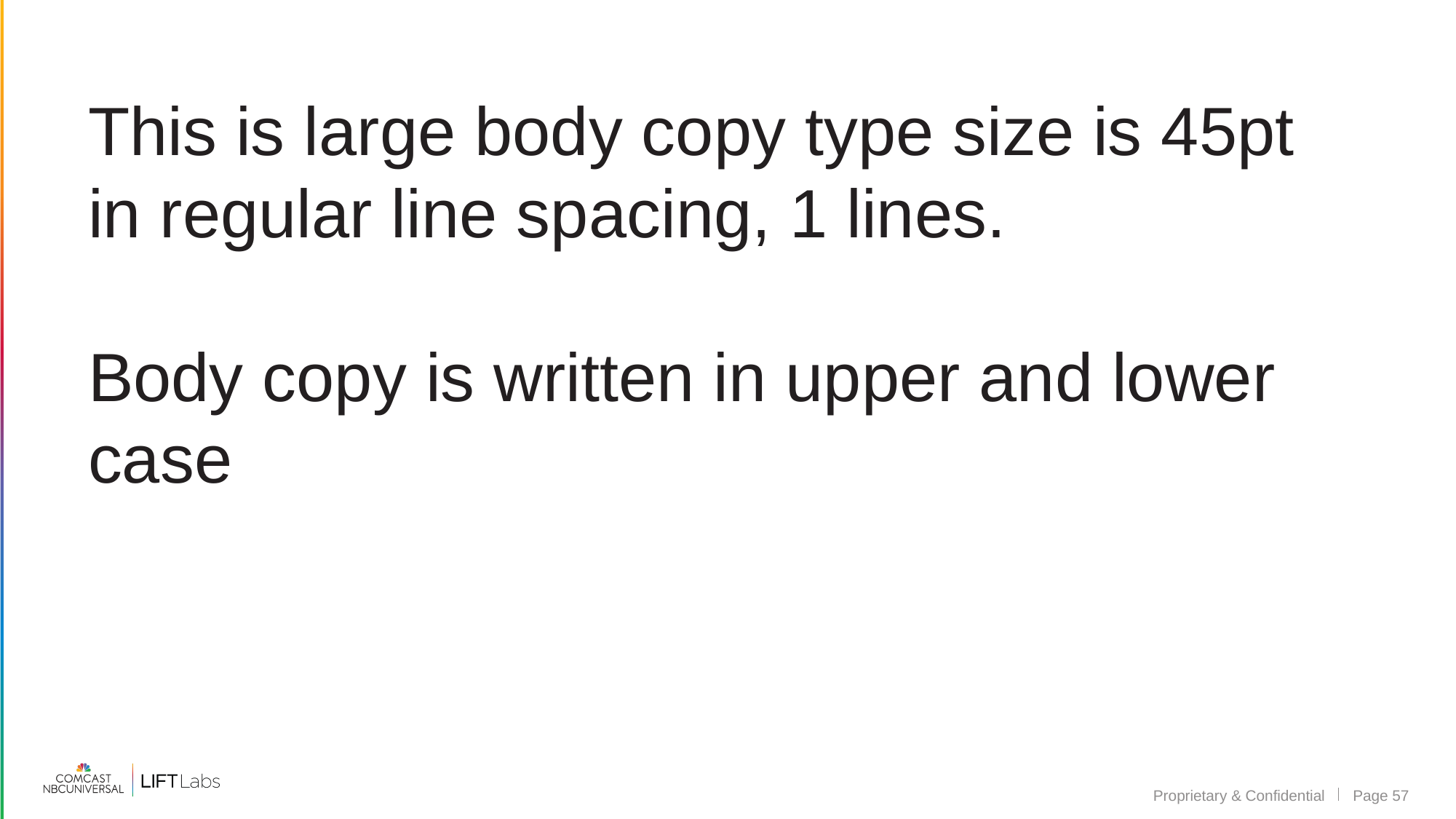

This is large body copy type size is 45pt in regular line spacing, 1 lines.
Body copy is written in upper and lower case